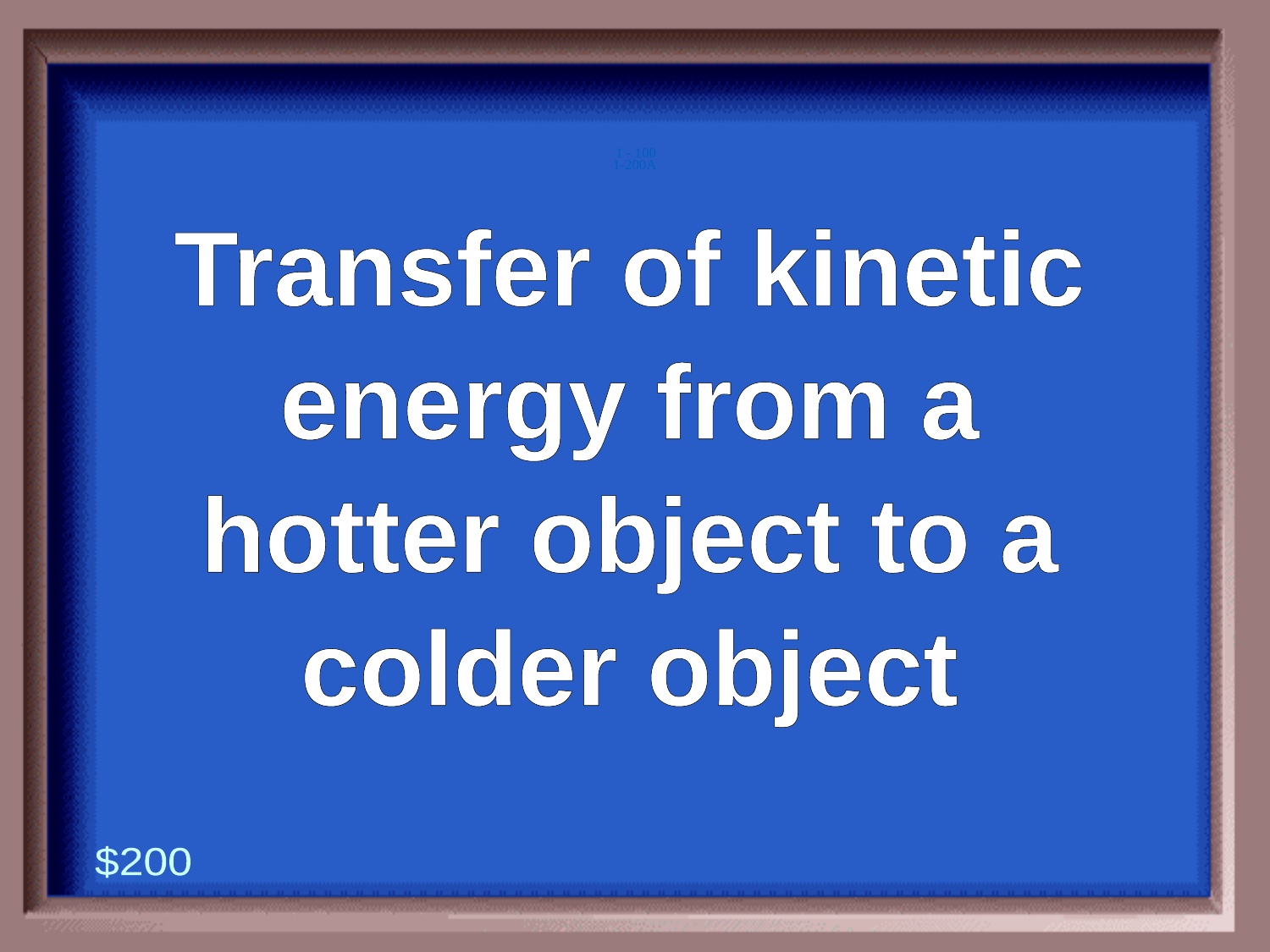

1-200A

1 - 100
Transfer of kinetic energy from a hotter object to a colder object

$200